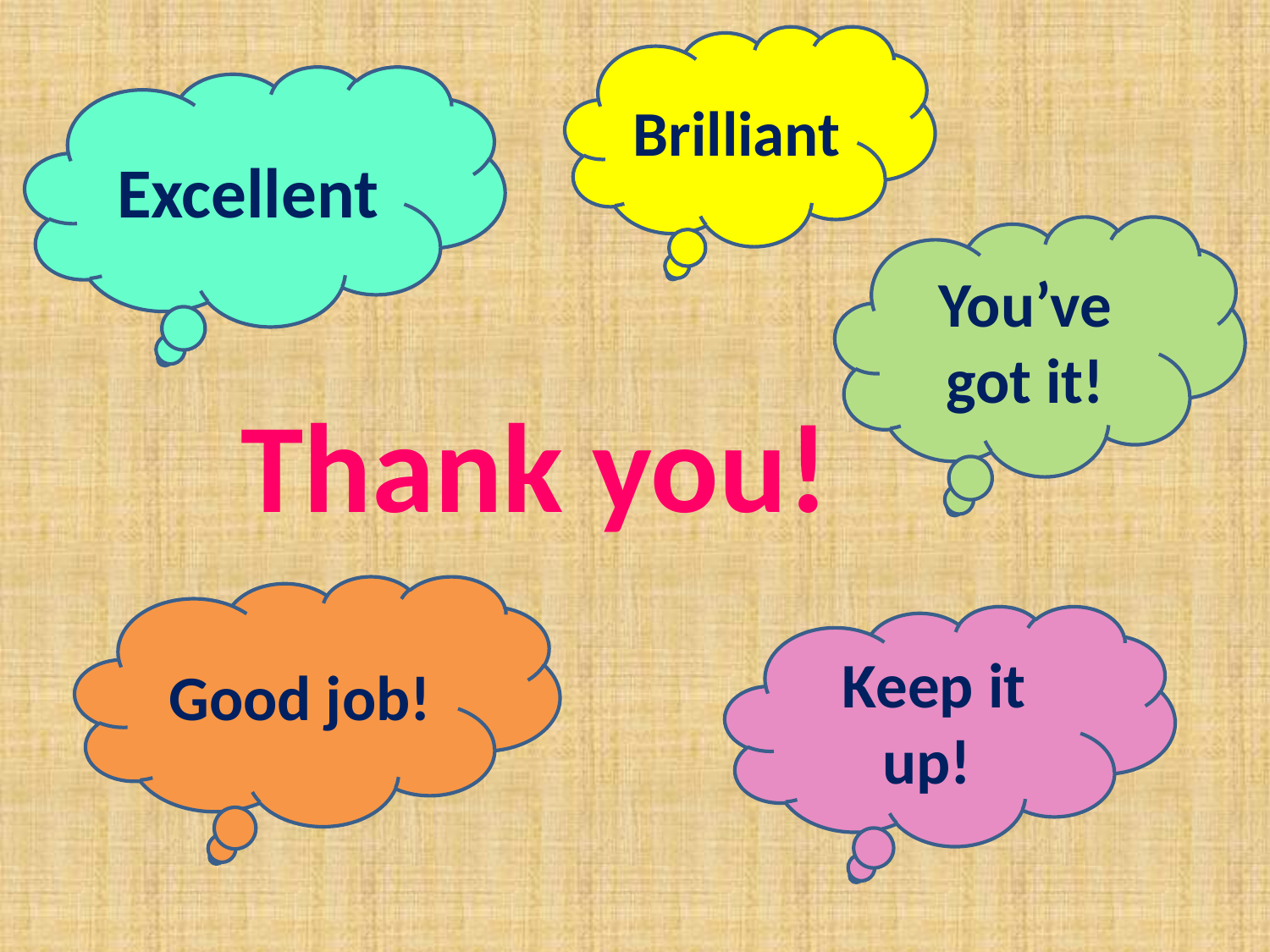

Brilliant
Excellent
You’ve got it!

 Thank you!

Good job!
Keep it up!